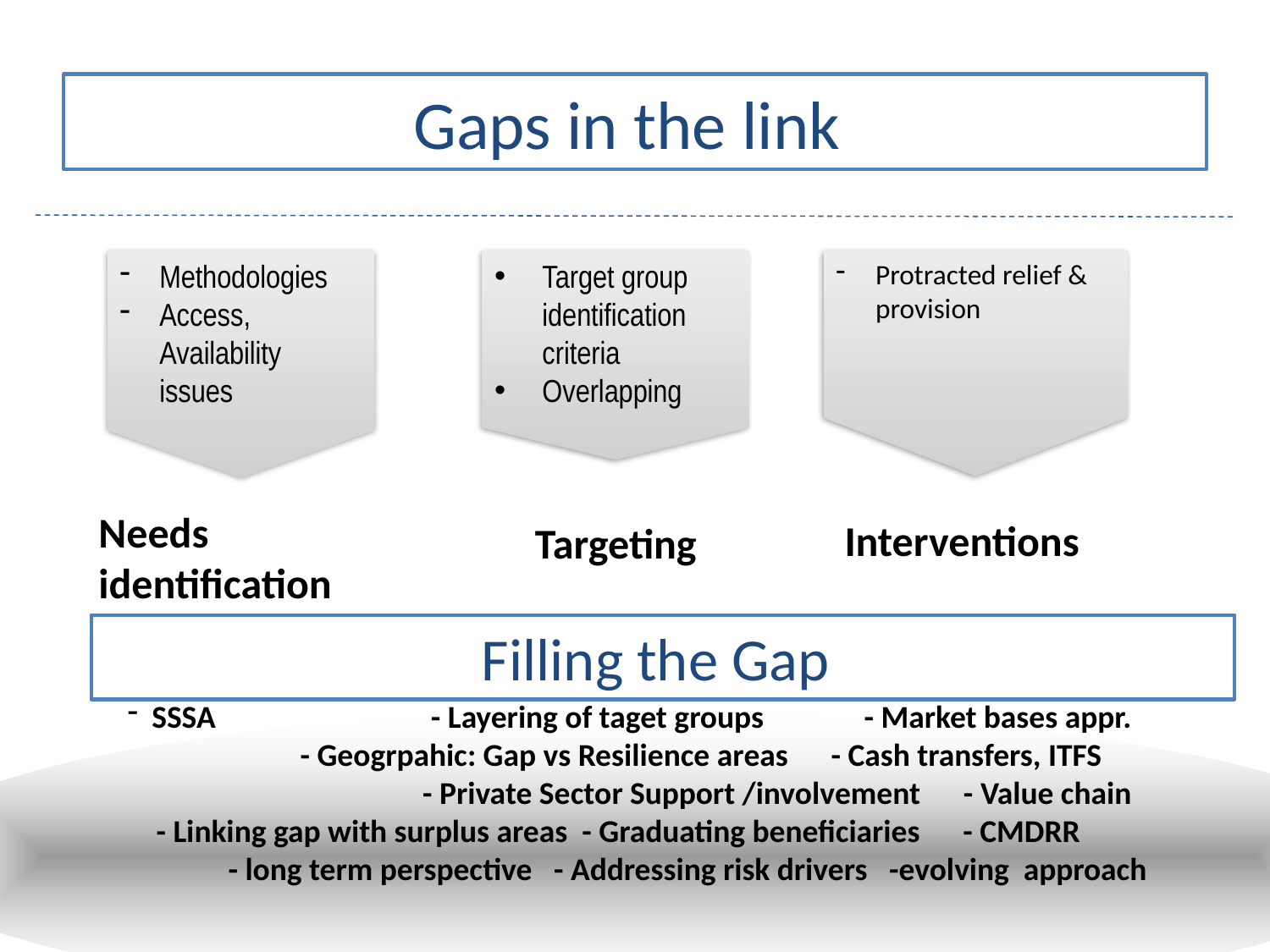

# Gaps in the link
Methodologies
Access, Availability issues
Target group identification criteria
Overlapping

Protracted relief & provision

Needs identification

Interventions
Targeting
Filling the Gap

SSSA                              - Layering of taget groups              - Market bases appr.
                        - Geogrpahic: Gap vs Resilience areas      - Cash transfers, ITFS
                                         - Private Sector Support /involvement      - Value chain
    - Linking gap with surplus areas  - Graduating beneficiaries      - CMDRR
              - long term perspective   - Addressing risk drivers   -evolving  approach